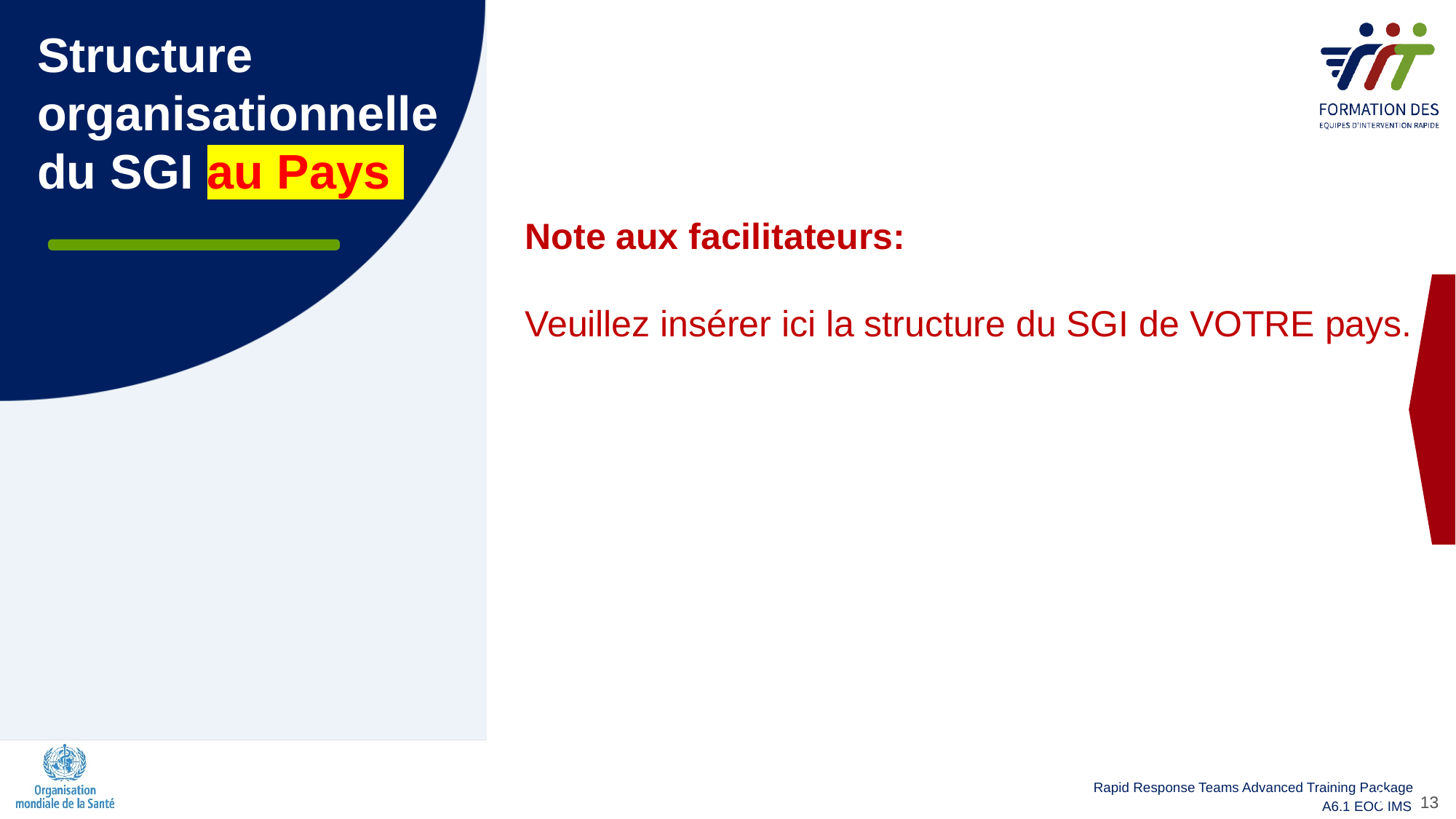

Structure organisationnelle du SGI au Pays

Note aux facilitateurs:

Veuillez insérer ici la structure du SGI de VOTRE pays.

13